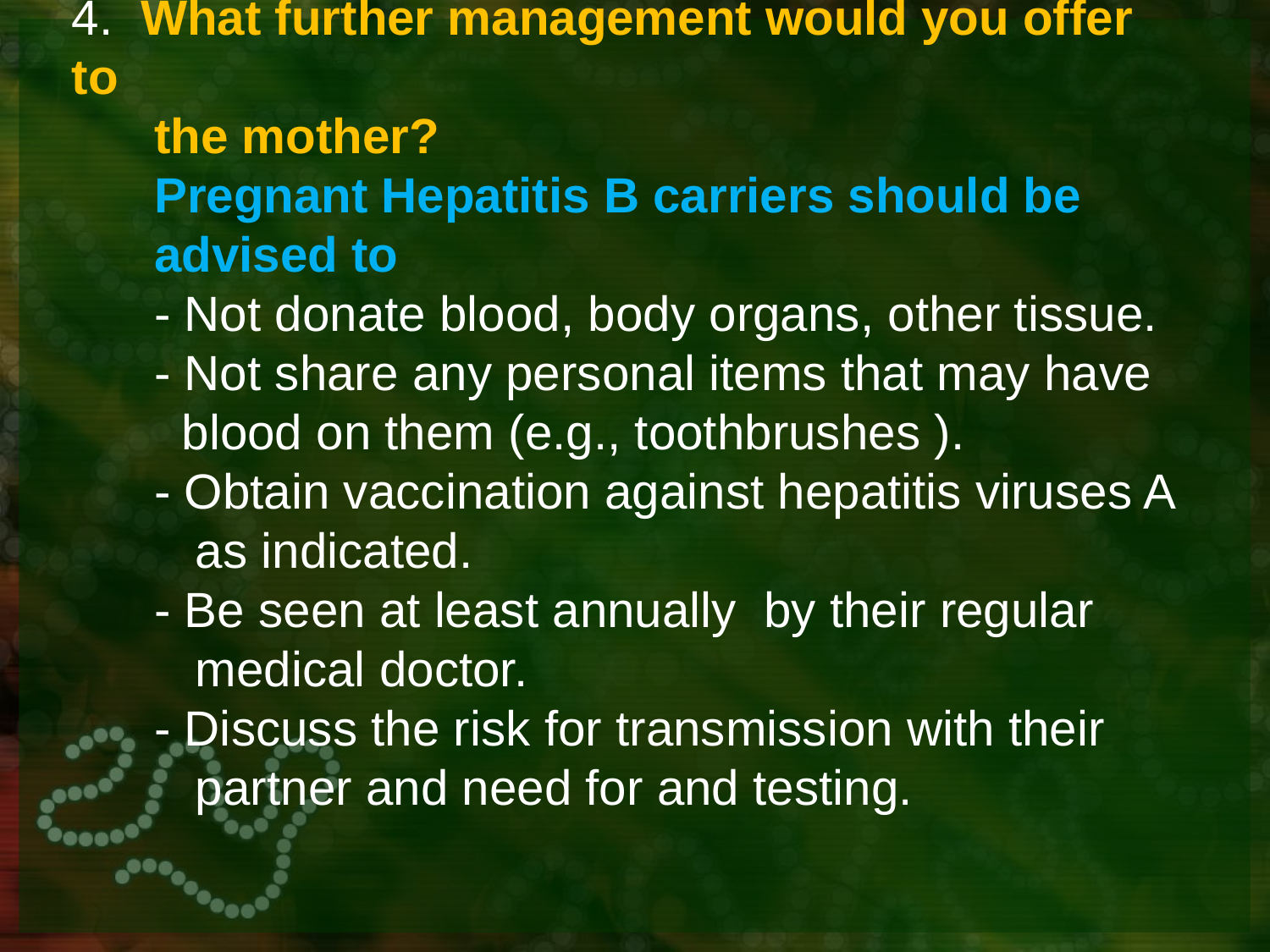

# 4.  What further management would you offer to the mother? Pregnant Hepatitis B carriers should be advised to - Not donate blood, body organs, other tissue. - Not share any personal items that may have blood on them (e.g., toothbrushes ). - Obtain vaccination against hepatitis viruses A as indicated. - Be seen at least annually  by their regular medical doctor. - Discuss the risk for transmission with their partner and need for and testing.